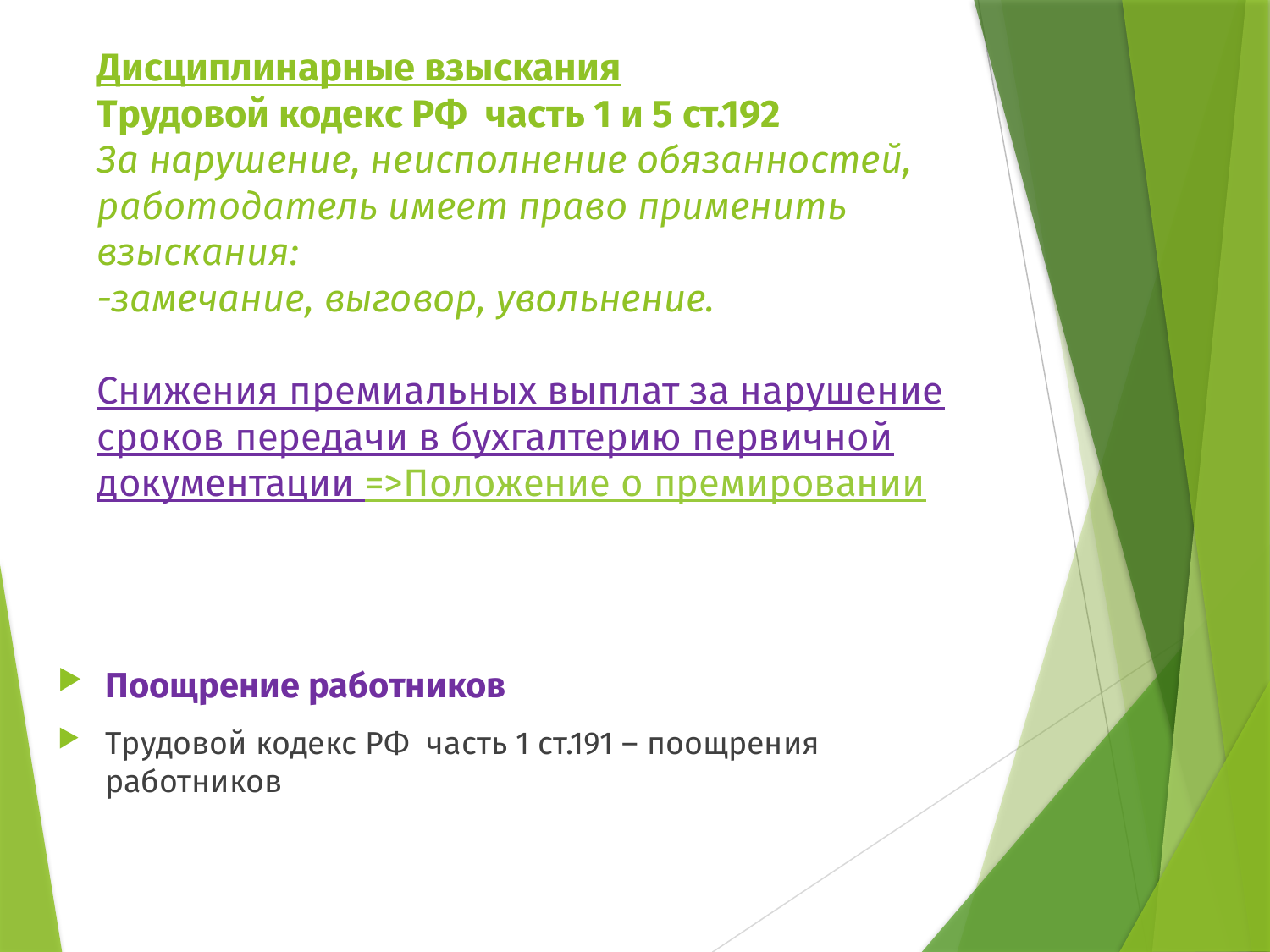

# Дисциплинарные взыскания Трудовой кодекс РФ  часть 1 и 5 ст.192 За нарушение, неисполнение обязанностей, работодатель имеет право применить взыскания: -замечание, выговор, увольнение. Снижения премиальных выплат за нарушение сроков передачи в бухгалтерию первичной документации =>Положение о премировании
Поощрение работников
Трудовой кодекс РФ  часть 1 ст.191 – поощрения работников